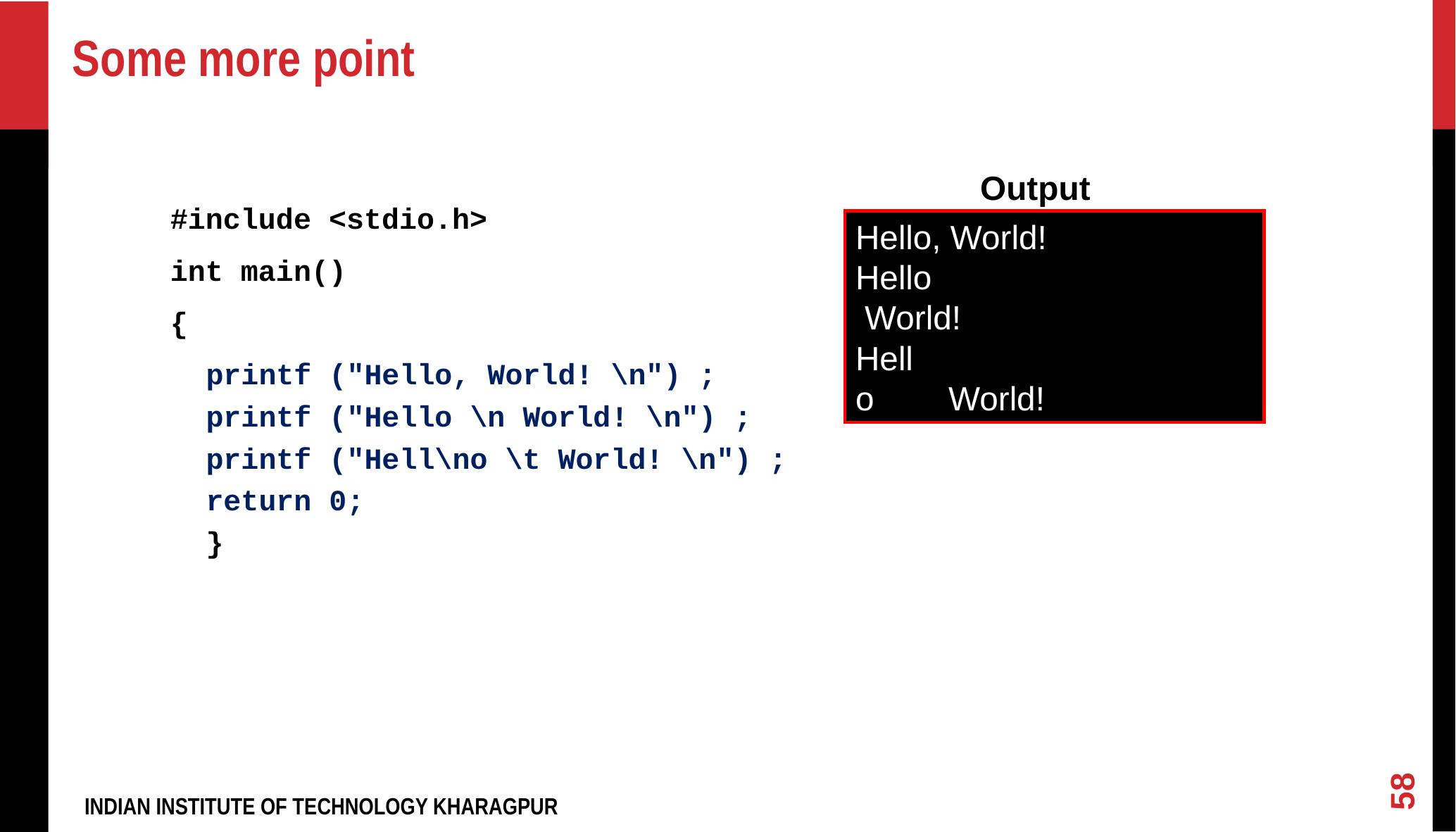

Some more point
Output
#include <stdio.h>
int main()
{
printf ("Hello, World! \n") ;
printf ("Hello \n World! \n") ;
printf ("Hell\no \t World! \n") ;
return 0;
}
Hello, World!
Hello
 World!
Hell
o        World!
58
INDIAN INSTITUTE OF TECHNOLOGY KHARAGPUR